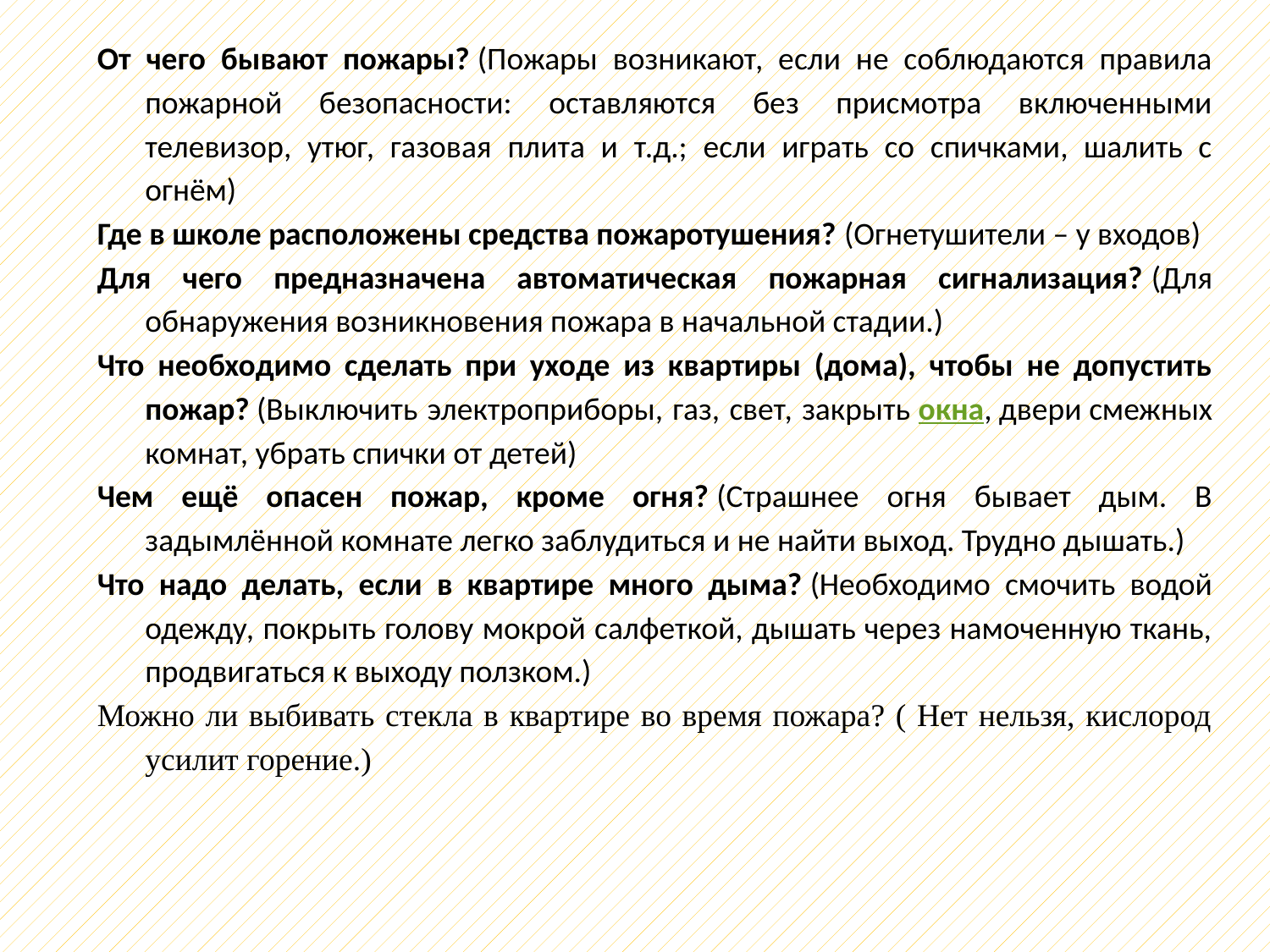

От чего бывают пожары? (Пожары возникают, если не соблюдаются правила пожарной безопасности: оставляются без присмотра включенными телевизор, утюг, газовая плита и т.д.; если играть со спичками, шалить с огнём)
Где в школе расположены средства пожаротушения? (Огнетушители – у входов)
Для чего предназначена автоматическая пожарная сигнализация? (Для обнаружения возникновения пожара в начальной стадии.)
Что необходимо сделать при уходе из квартиры (дома), чтобы не допустить пожар? (Выключить электроприборы, газ, свет, закрыть окна, двери смежных комнат, убрать спички от детей)
Чем ещё опасен пожар, кроме огня? (Страшнее огня бывает дым. В задымлённой комнате легко заблудиться и не найти выход. Трудно дышать.)
Что надо делать, если в квартире много дыма? (Необходимо смочить водой одежду, покрыть голову мокрой салфеткой, дышать через намоченную ткань, продвигаться к выходу ползком.)
Можно ли выбивать стекла в квартире во время пожара? ( Нет нельзя, кислород усилит горение.)